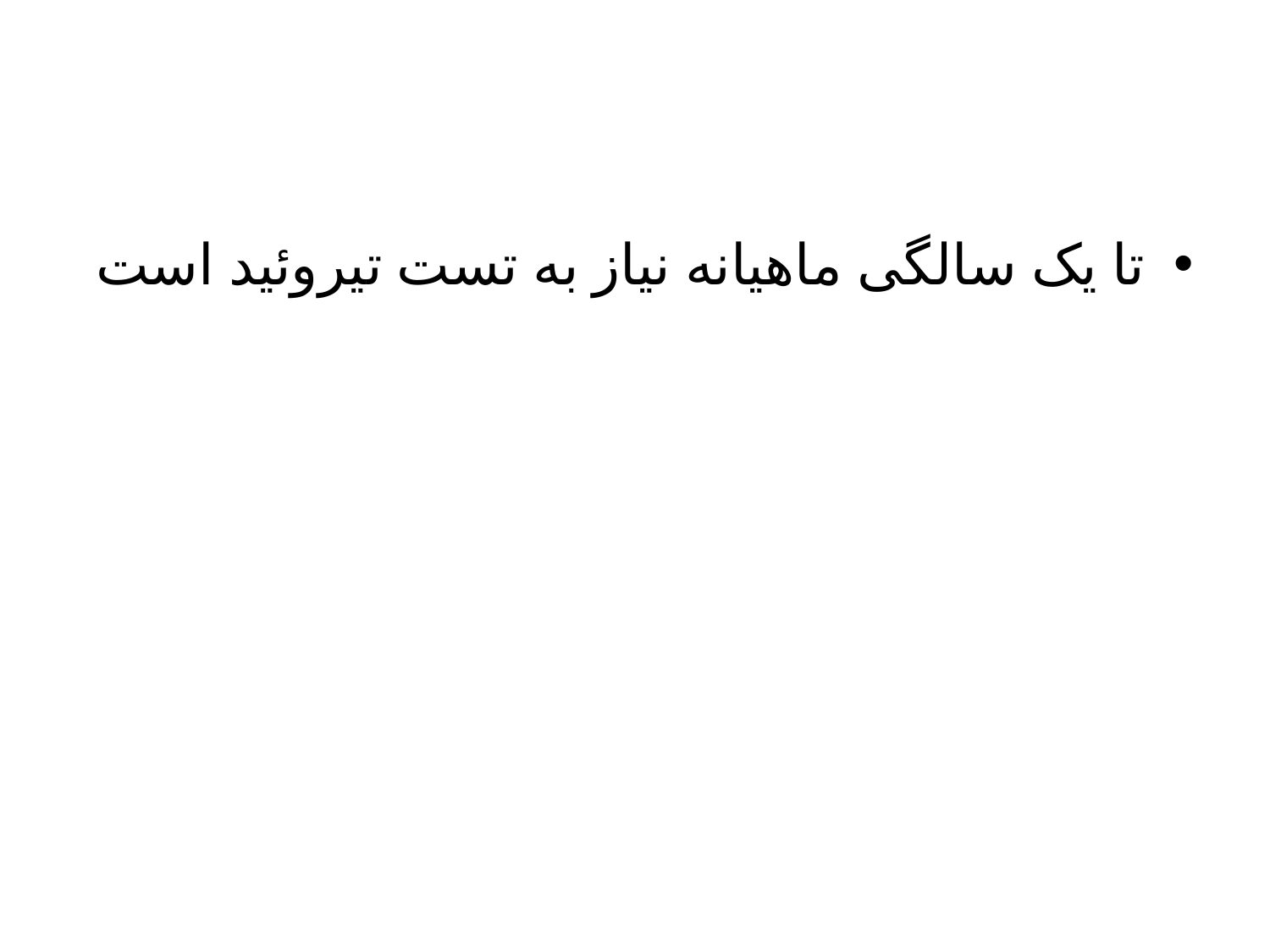

#
تا یک سالگی ماهیانه نیاز به تست تیروئید است